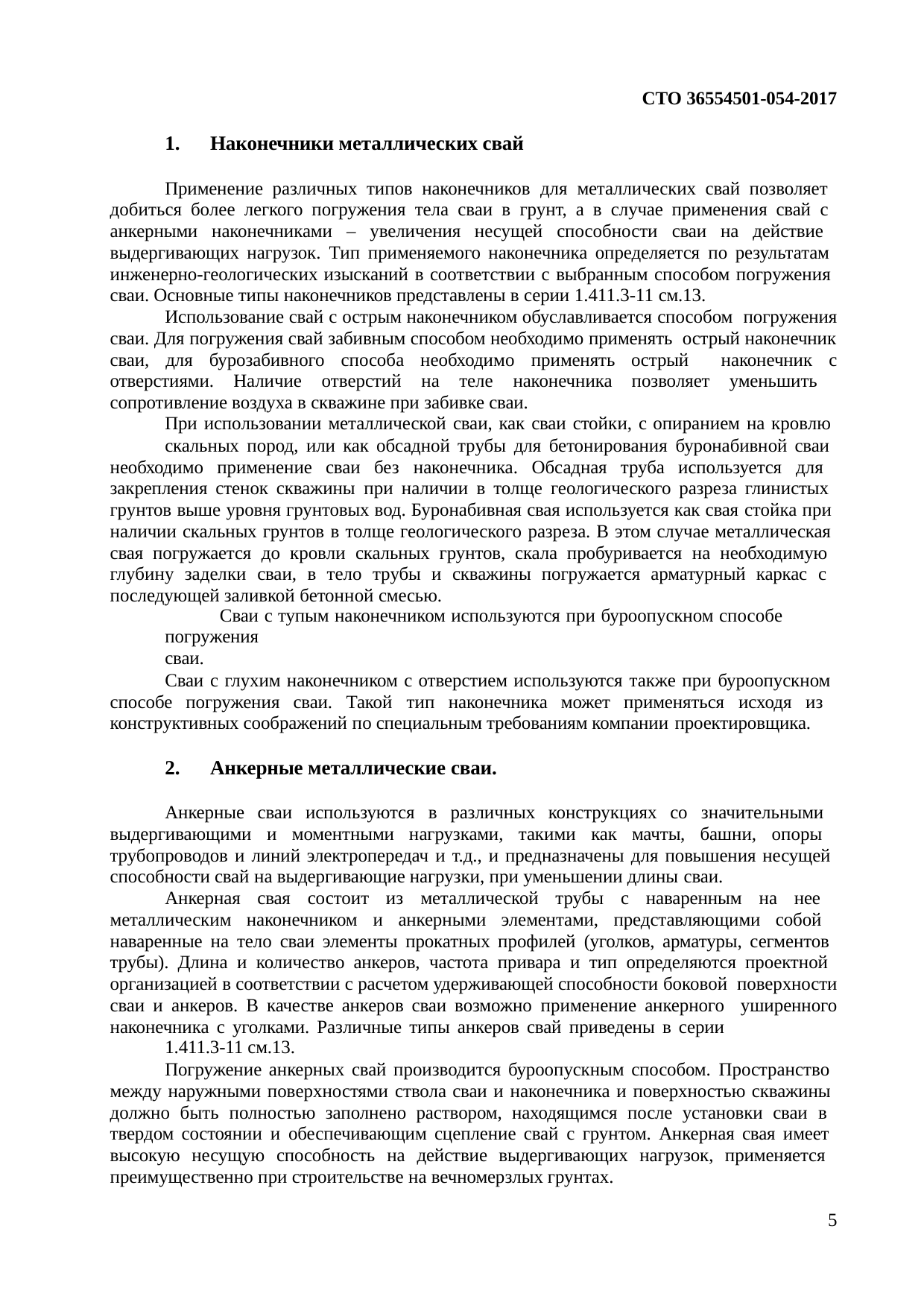

СТО 36554501-054-2017

Наконечники металлических свай

Применение различных типов наконечников для металлических свай позволяет  добиться более легкого погружения тела сваи в грунт, а в случае применения свай с  анкерными наконечниками – увеличения несущей способности сваи на действие  выдергивающих нагрузок. Тип применяемого наконечника определяется по результатам  инженерно-геологических изысканий в соответствии с выбранным способом погружения  сваи. Основные типы наконечников представлены в серии 1.411.3-11 см.13.
Использование свай с острым наконечником обуславливается способом  погружения сваи. Для погружения свай забивным способом необходимо применять  острый наконечник сваи, для бурозабивного способа необходимо применять острый  наконечник с отверстиями. Наличие отверстий на теле наконечника позволяет уменьшить  сопротивление воздуха в скважине при забивке сваи.
При использовании металлической сваи, как сваи стойки, с опиранием на кровлю
скальных пород, или как обсадной трубы для бетонирования буронабивной сваи  необходимо применение сваи без наконечника. Обсадная труба используется для  закрепления стенок скважины при наличии в толще геологического разреза глинистых  грунтов выше уровня грунтовых вод. Буронабивная свая используется как свая стойка при  наличии скальных грунтов в толще геологического разреза. В этом случае металлическая  свая погружается до кровли скальных грунтов, скала пробуривается на необходимую  глубину заделки сваи, в тело трубы и скважины погружается арматурный каркас с  последующей заливкой бетонной смесью.
Сваи с тупым наконечником используются при буроопускном способе погружения
сваи.
Сваи с глухим наконечником с отверстием используются также при буроопускном  способе погружения сваи. Такой тип наконечника может применяться исходя из  конструктивных соображений по специальным требованиям компании проектировщика.

Анкерные металлические сваи.

Анкерные сваи используются в различных конструкциях со значительными  выдергивающими и моментными нагрузками, такими как мачты, башни, опоры  трубопроводов и линий электропередач и т.д., и предназначены для повышения несущей  способности свай на выдергивающие нагрузки, при уменьшении длины сваи.
Анкерная свая состоит из металлической трубы с наваренным на нее  металлическим наконечником и анкерными элементами, представляющими собой  наваренные на тело сваи элементы прокатных профилей (уголков, арматуры, сегментов  трубы). Длина и количество анкеров, частота привара и тип определяются проектной  организацией в соответствии с расчетом удерживающей способности боковой  поверхности сваи и анкеров. В качестве анкеров сваи возможно применение анкерного  уширенного наконечника с уголками. Различные типы анкеров свай приведены в серии
1.411.3-11 см.13.
Погружение анкерных свай производится буроопускным способом. Пространство  между наружными поверхностями ствола сваи и наконечника и поверхностью скважины  должно быть полностью заполнено раствором, находящимся после установки сваи в  твердом состоянии и обеспечивающим сцепление свай с грунтом. Анкерная свая имеет  высокую несущую способность на действие выдергивающих нагрузок, применяется  преимущественно при строительстве на вечномерзлых грунтах.

5